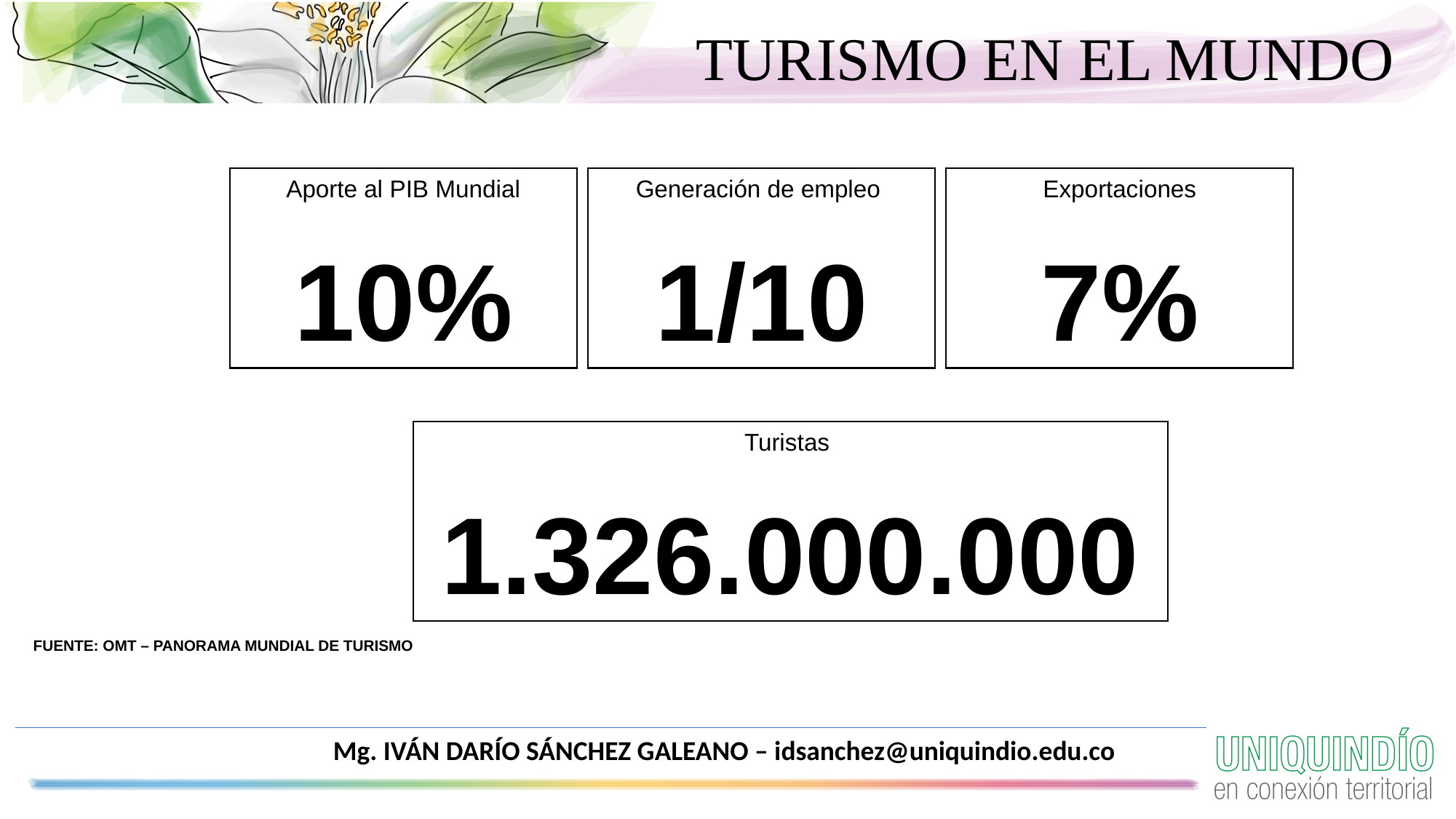

TURISMO EN EL MUNDO
Generación de empleo

1/10
Exportaciones

7%
Aporte al PIB Mundial

10%
Turistas

1.326.000.000
FUENTE: OMT – PANORAMA MUNDIAL DE TURISMO
Mg. IVÁN DARÍO SÁNCHEZ GALEANO – idsanchez@uniquindio.edu.co